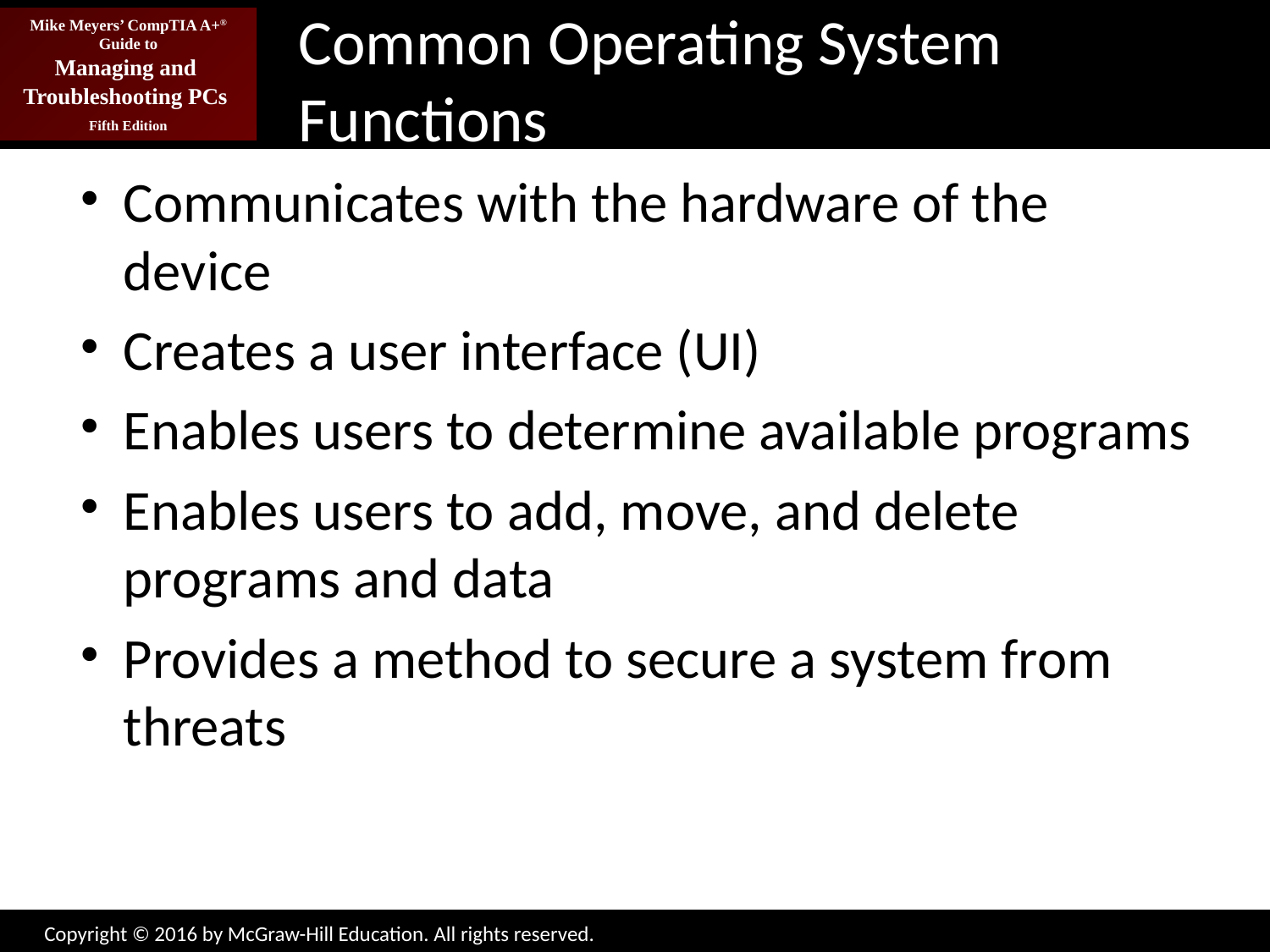

# Common Operating System Functions
Communicates with the hardware of the device
Creates a user interface (UI)
Enables users to determine available programs
Enables users to add, move, and delete programs and data
Provides a method to secure a system from threats